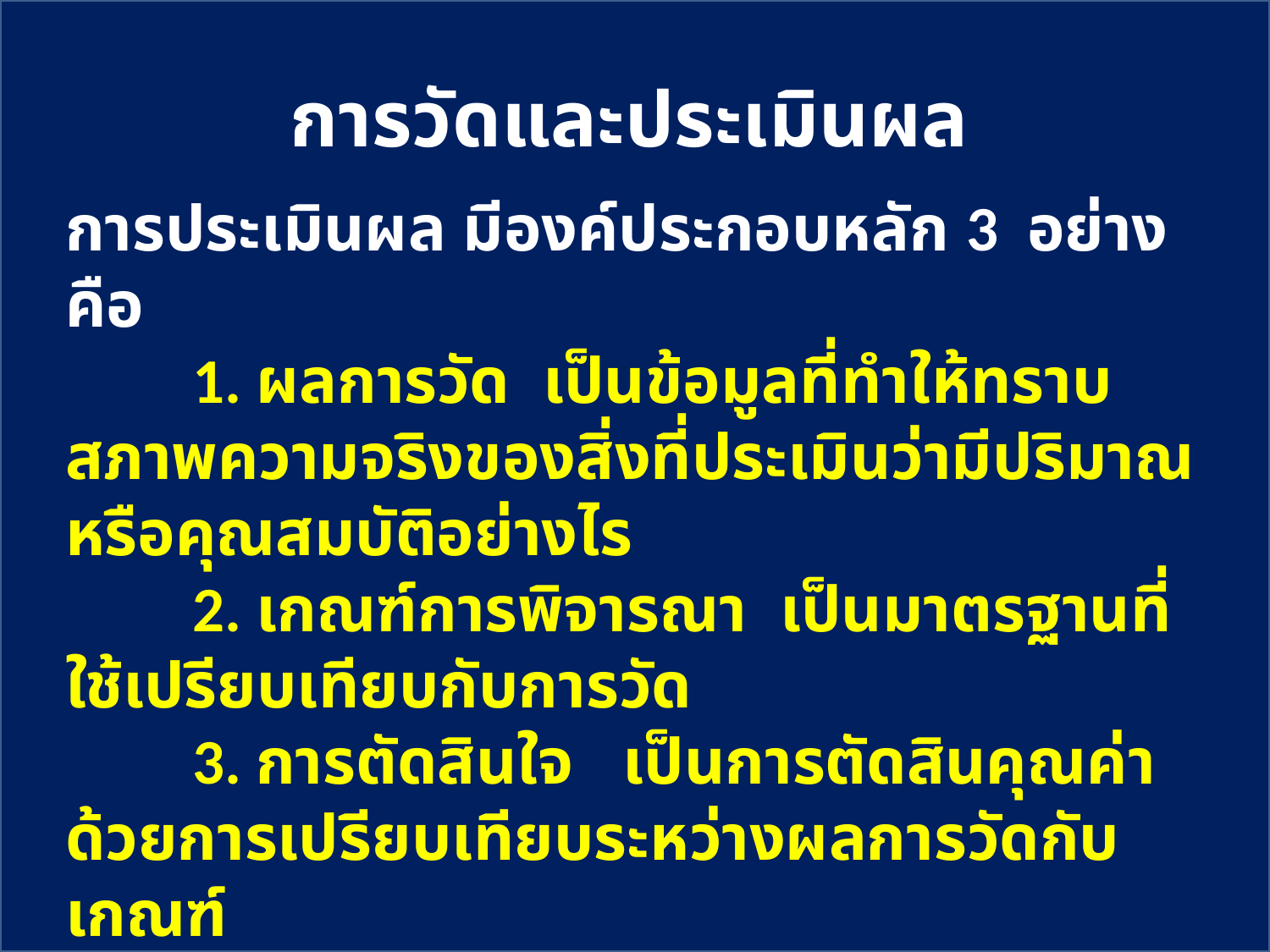

การวัดและประเมินผล
การประเมินผล มีองค์ประกอบหลัก 3  อย่างคือ
 	1. ผลการวัด  เป็นข้อมูลที่ทำให้ทราบสภาพความจริงของสิ่งที่ประเมินว่ามีปริมาณหรือคุณสมบัติอย่างไร
 	2. เกณฑ์การพิจารณา  เป็นมาตรฐานที่ใช้เปรียบเทียบกับการวัด
 	3. การตัดสินใจ   เป็นการตัดสินคุณค่าด้วยการเปรียบเทียบระหว่างผลการวัดกับเกณฑ์